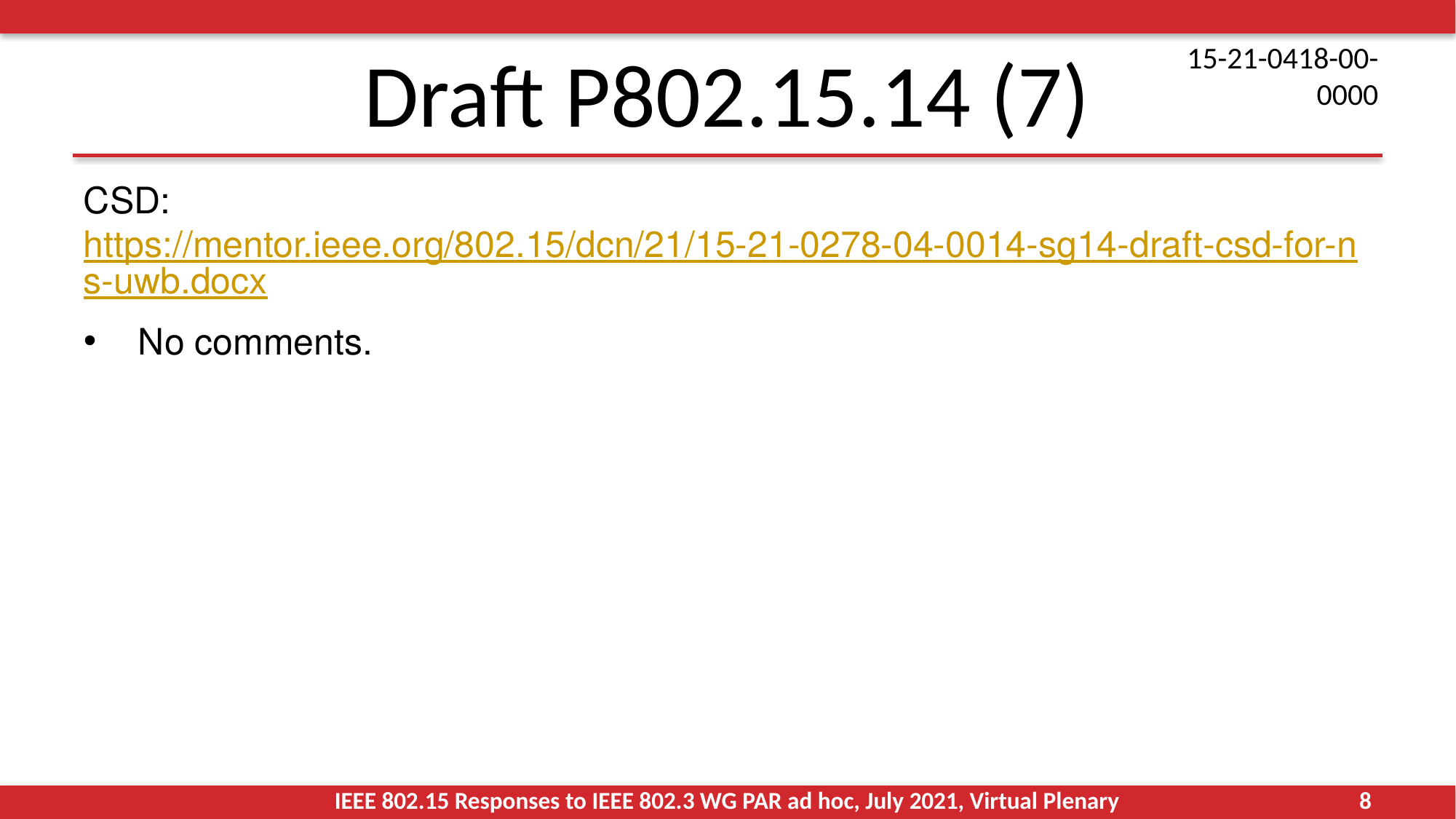

# Draft P802.15.14 (7)
CSD: https://mentor.ieee.org/802.15/dcn/21/15-21-0278-04-0014-sg14-draft-csd-for-ns-uwb.docx
No comments.
IEEE 802.15 Responses to IEEE 802.3 WG PAR ad hoc, July 2021, Virtual Plenary
8